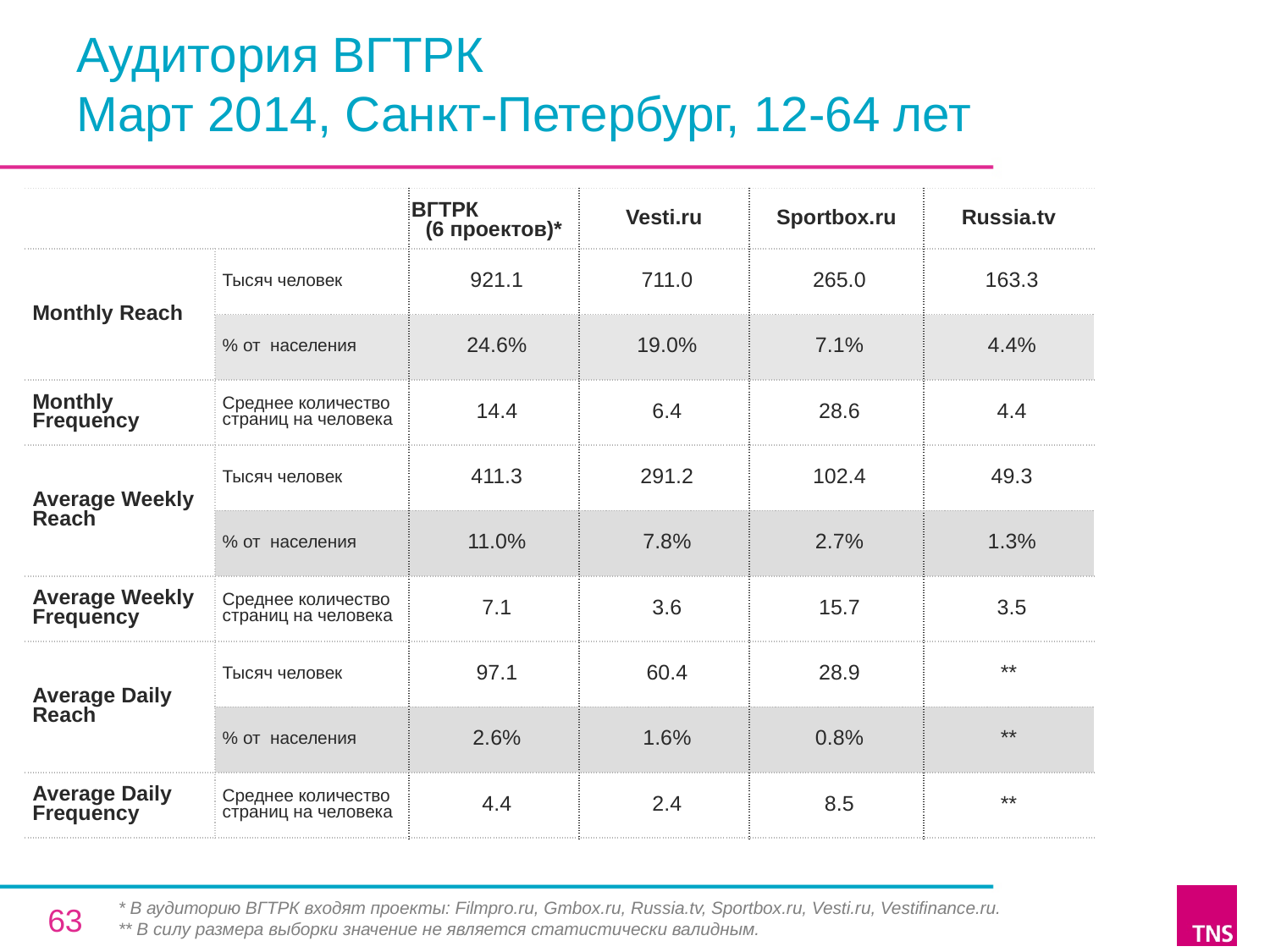

# Аудитория ВГТРК Март 2014, Санкт-Петербург, 12-64 лет
|  |  | ВГТРК (6 проектов)\* | Vesti.ru | Sportbox.ru | Russia.tv |
| --- | --- | --- | --- | --- | --- |
| Monthly Reach | Тысяч человек | 921.1 | 711.0 | 265.0 | 163.3 |
|  | % от населения | 24.6% | 19.0% | 7.1% | 4.4% |
| Monthly Frequency | Среднее количество страниц на человека | 14.4 | 6.4 | 28.6 | 4.4 |
| Average Weekly Reach | Тысяч человек | 411.3 | 291.2 | 102.4 | 49.3 |
|  | % от населения | 11.0% | 7.8% | 2.7% | 1.3% |
| Average Weekly Frequency | Среднее количество страниц на человека | 7.1 | 3.6 | 15.7 | 3.5 |
| Average Daily Reach | Тысяч человек | 97.1 | 60.4 | 28.9 | \*\* |
|  | % от населения | 2.6% | 1.6% | 0.8% | \*\* |
| Average Daily Frequency | Среднее количество страниц на человека | 4.4 | 2.4 | 8.5 | \*\* |
* В аудиторию ВГТРК входят проекты: Filmpro.ru, Gmbox.ru, Russia.tv, Sportbox.ru, Vesti.ru, Vestifinance.ru.
** В силу размера выборки значение не является статистически валидным.
63